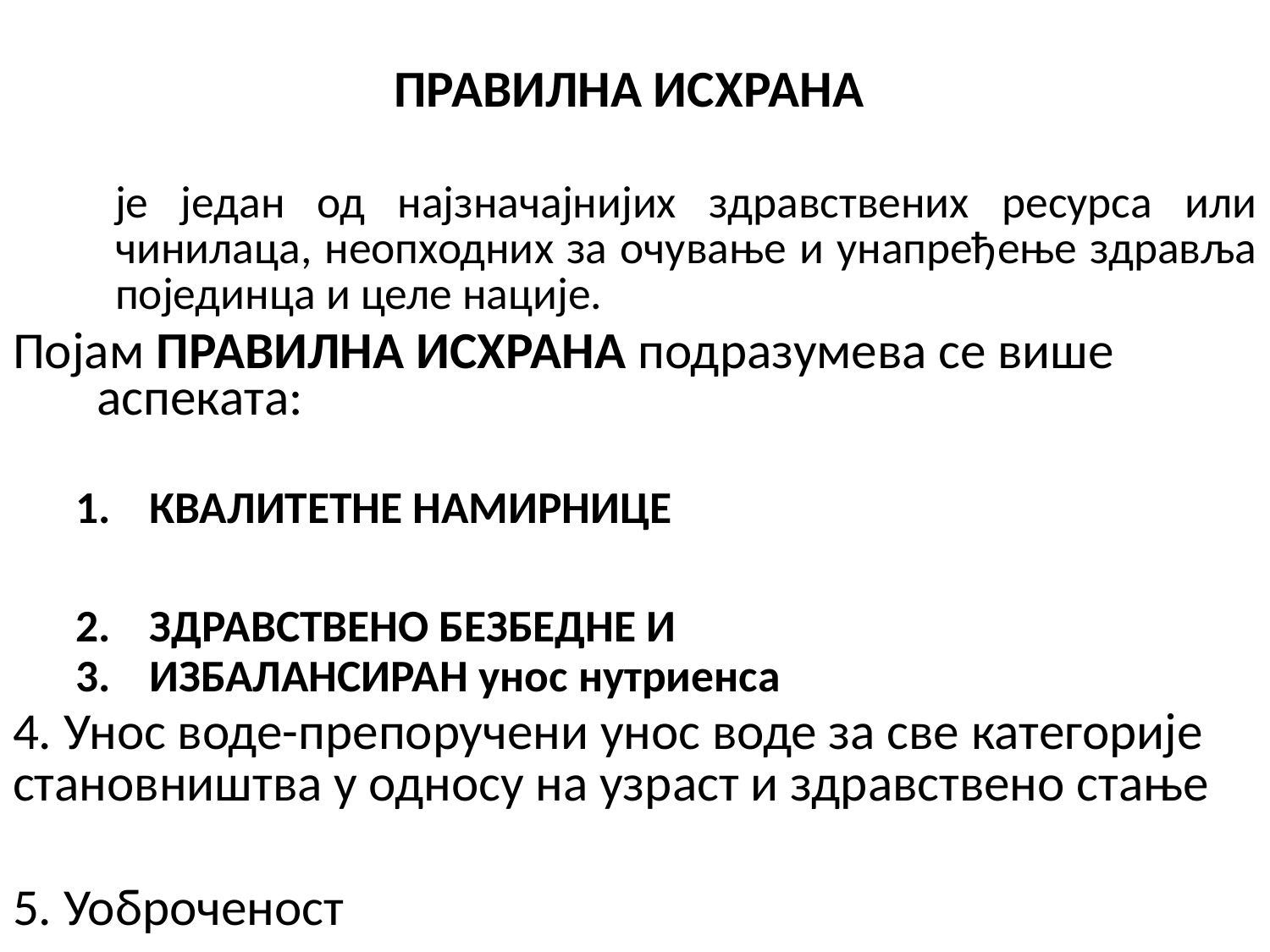

ПРАВИЛНА ИСХРАНА

	је један од најзначајнијих здравствених ресурса или чинилаца, неопходних за очување и унапређење здравља појединца и целе нације.
Појам ПРАВИЛНА ИСХРАНА подразумева се више аспеката:

КВАЛИТЕТНЕ НАМИРНИЦЕ

ЗДРАВСТВЕНО БЕЗБЕДНЕ И
ИЗБАЛАНСИРАН унос нутриенса
4. Унос воде-препоручени унос воде за све категорије становништва у односу на узраст и здравствено стање

5. Уоброченост